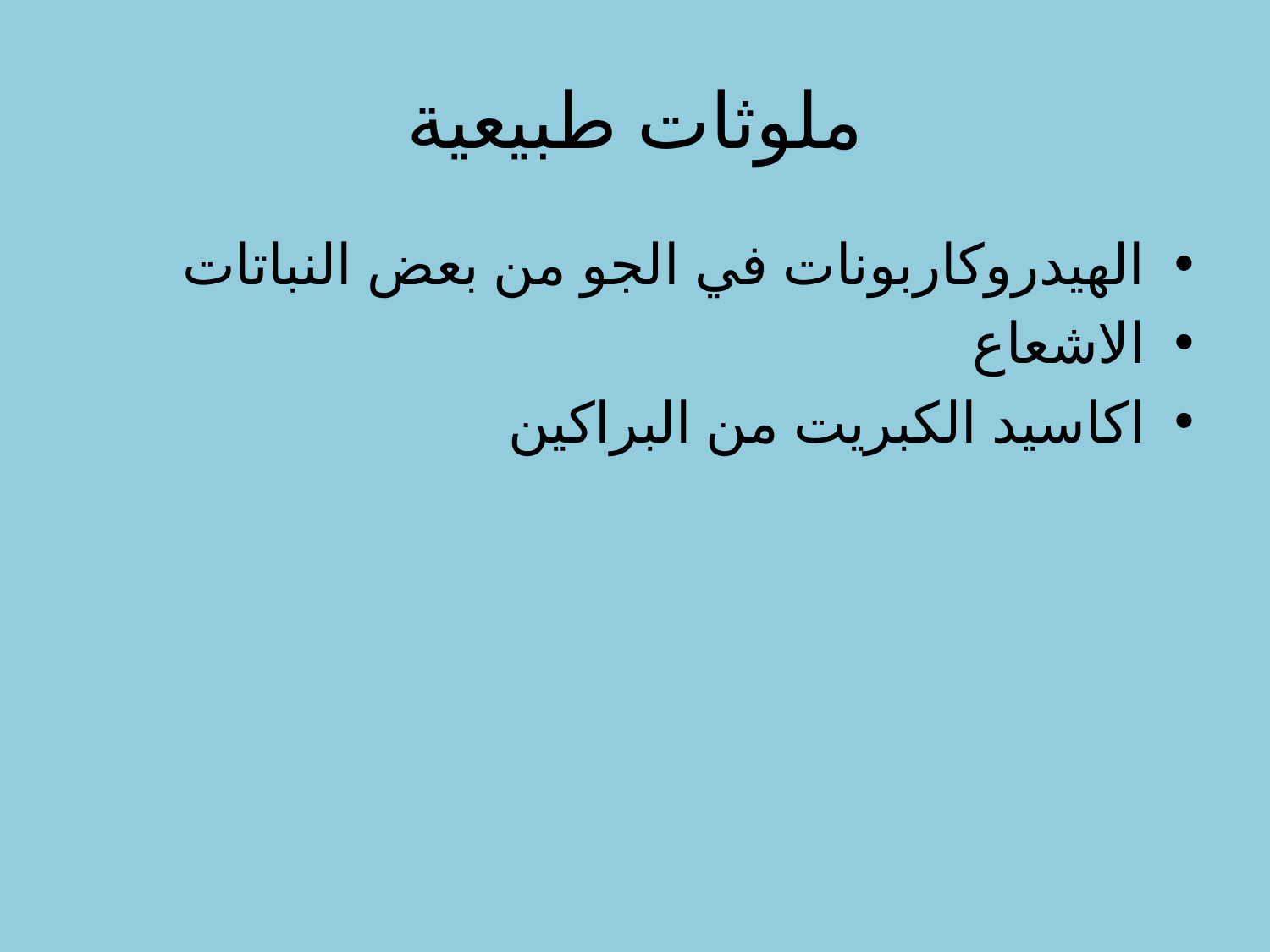

# ملوثات طبيعية
الهيدروكاربونات في الجو من بعض النباتات
الاشعاع
اكاسيد الكبريت من البراكين